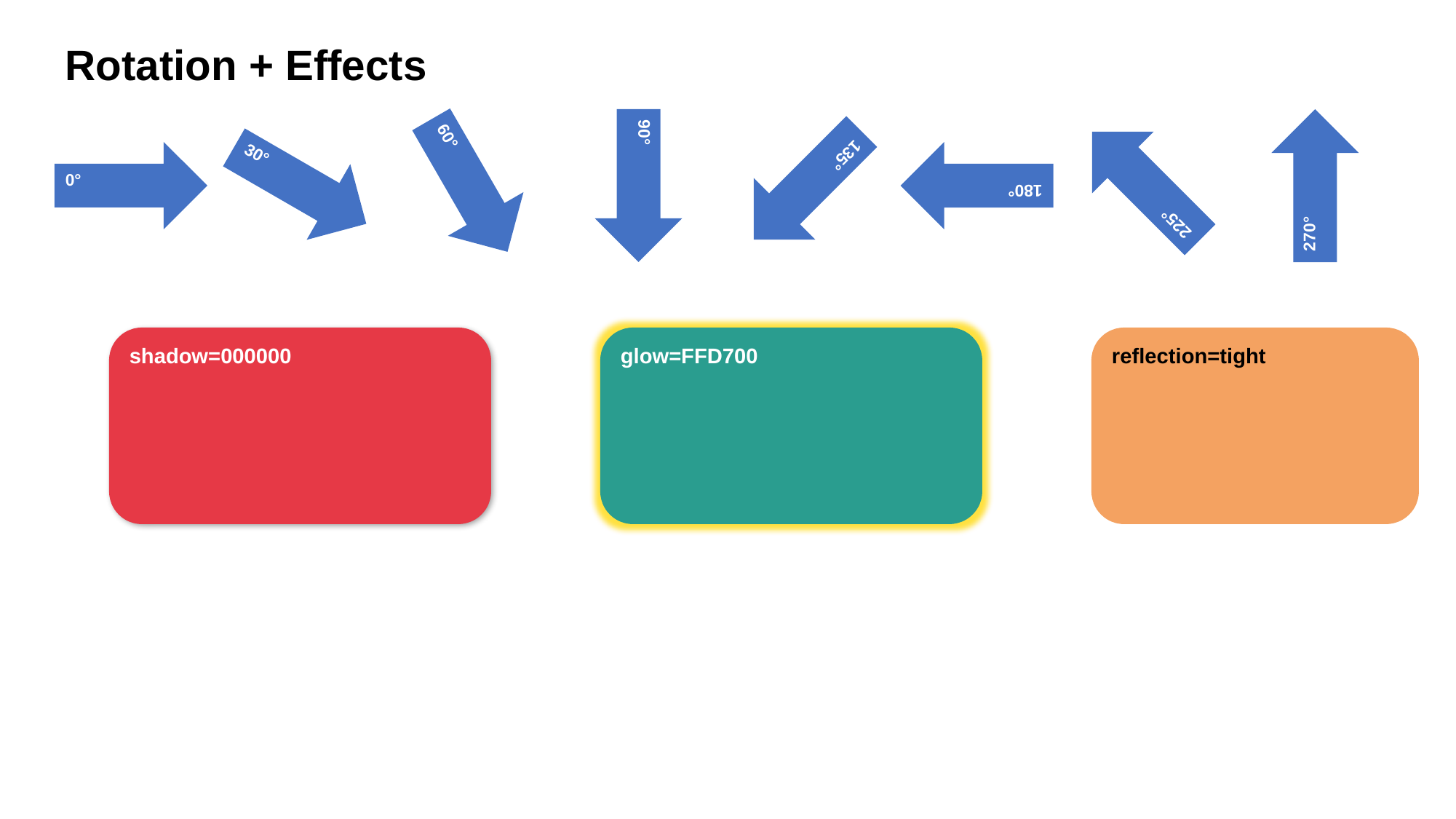

Rotation + Effects
0°
30°
60°
90°
135°
180°
225°
270°
shadow=000000
glow=FFD700
reflection=tight